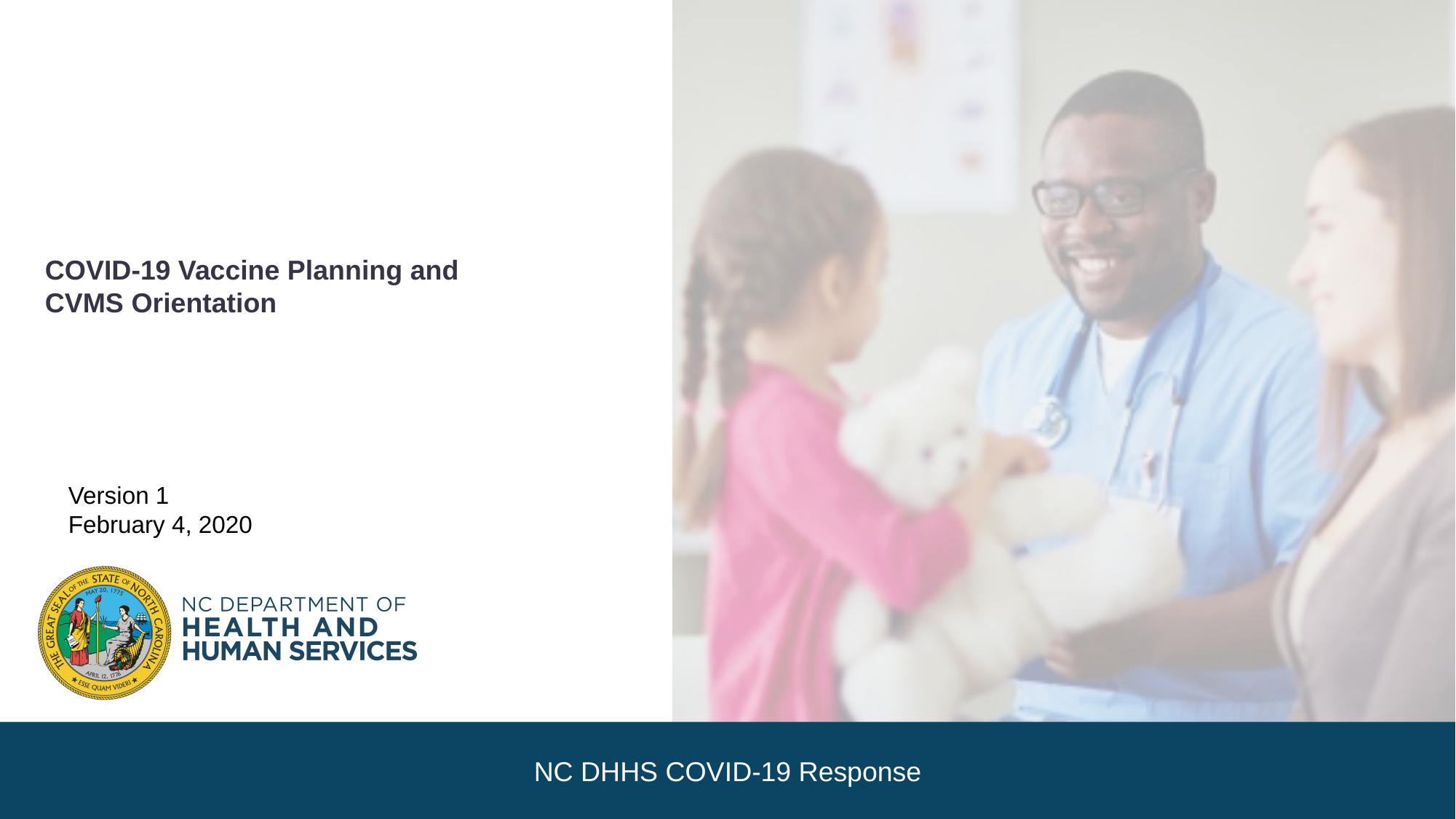

COVID-19 Vaccine Planning and CVMS Orientation

Version 1
February 4, 2020